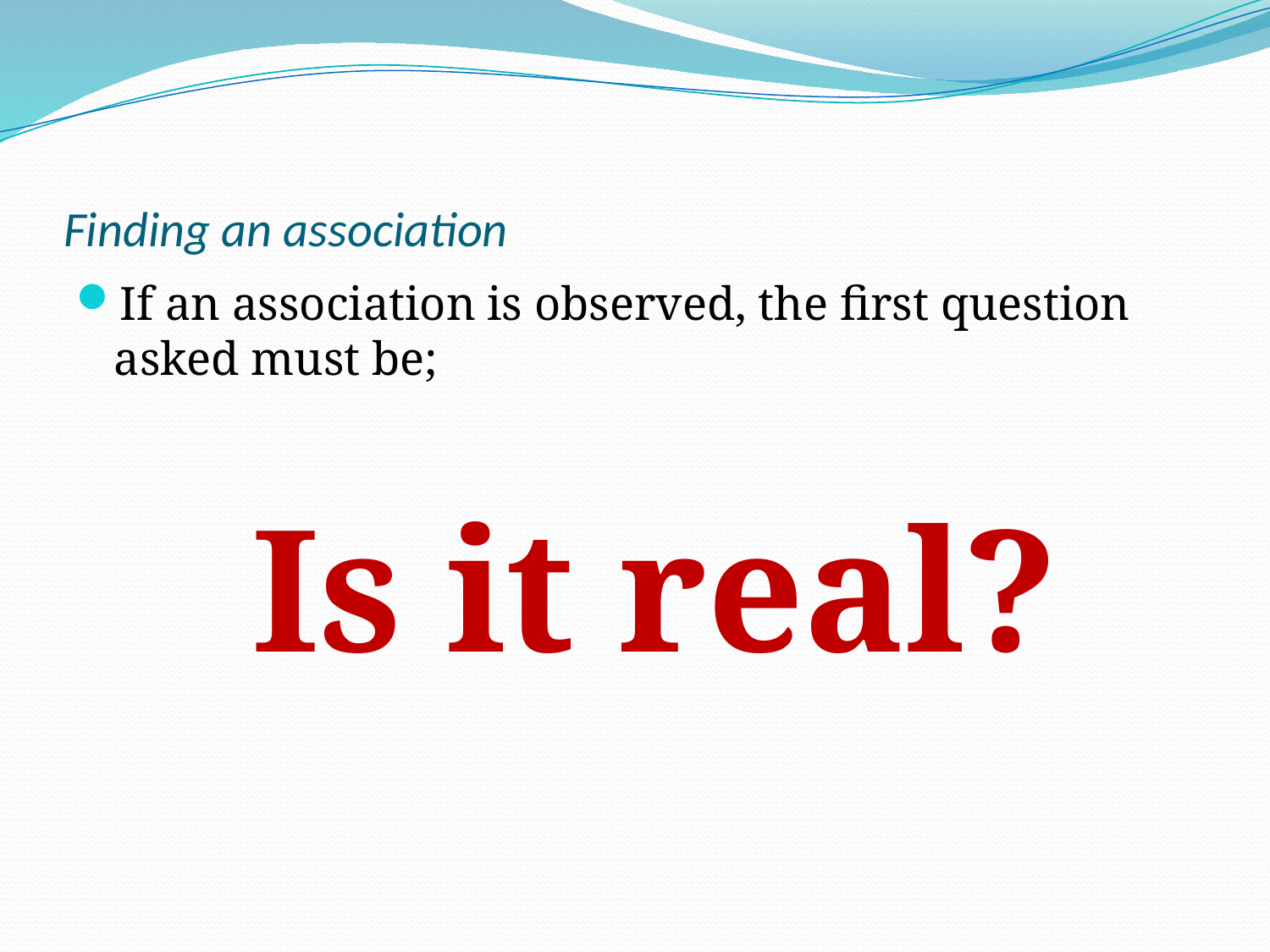

# Finding an association
If an association is observed, the first question asked must be;

    Is it real?